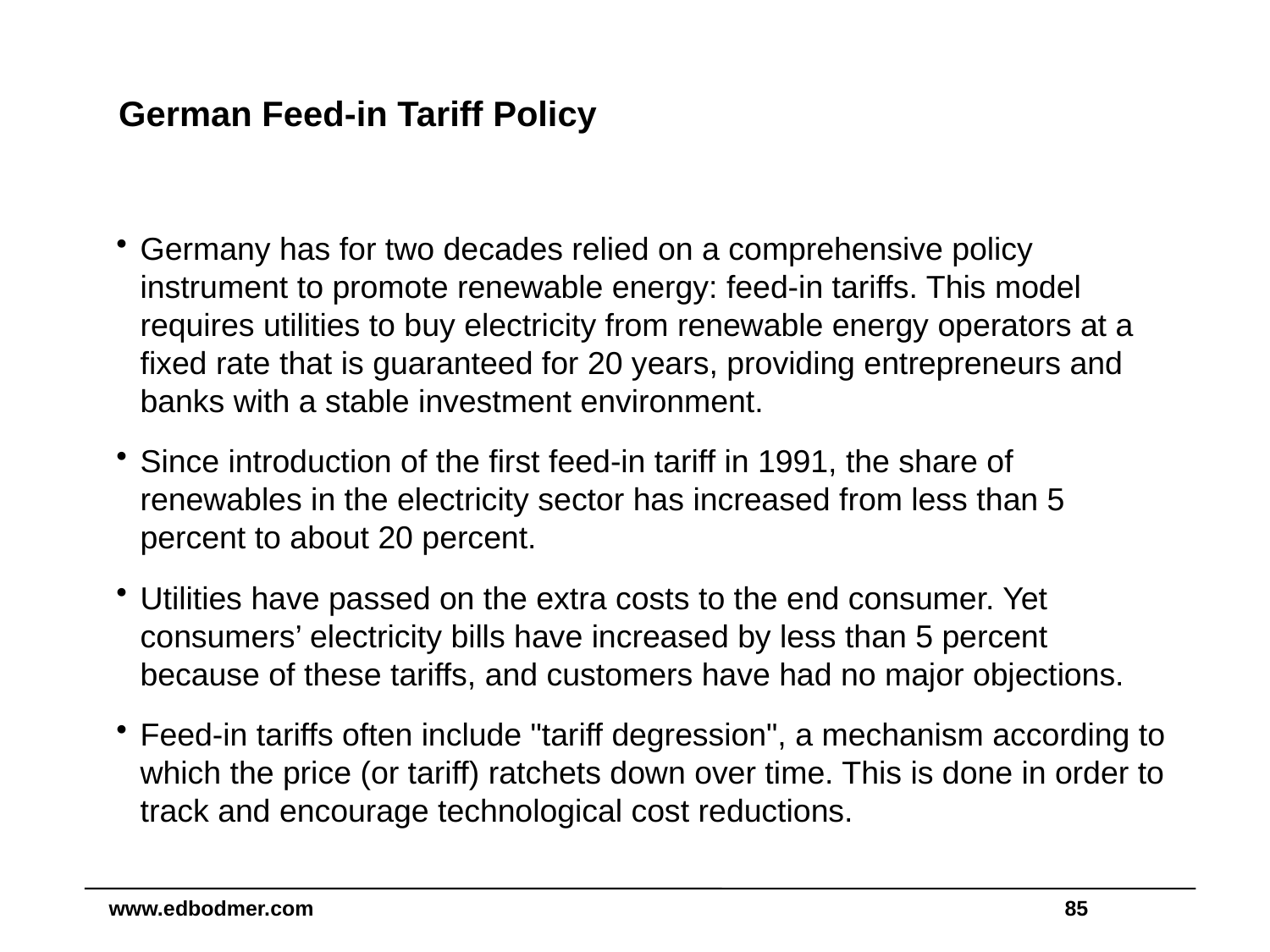

# German Feed-in Tariff Policy
Germany has for two decades relied on a comprehensive policy instrument to promote renewable energy: feed-in tariffs. This model requires utilities to buy electricity from renewable energy operators at a fixed rate that is guaranteed for 20 years, providing entrepreneurs and banks with a stable investment environment.
Since introduction of the first feed-in tariff in 1991, the share of renewables in the electricity sector has increased from less than 5 percent to about 20 percent.
Utilities have passed on the extra costs to the end consumer. Yet consumers’ electricity bills have increased by less than 5 percent because of these tariffs, and customers have had no major objections.
Feed-in tariffs often include "tariff degression", a mechanism according to which the price (or tariff) ratchets down over time. This is done in order to track and encourage technological cost reductions.